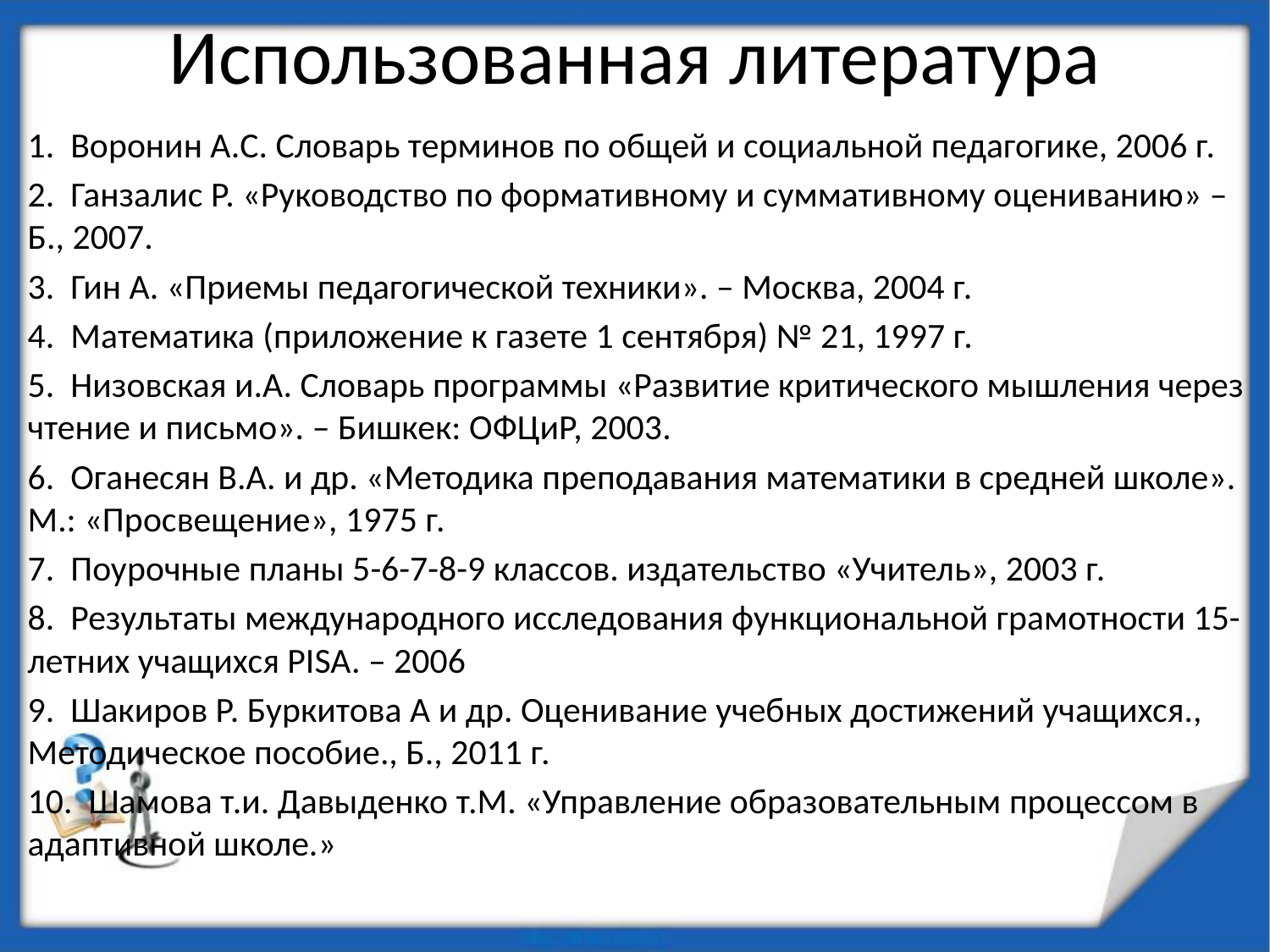

# Использованная литература
1.  Воронин А.С. Словарь терминов по общей и социальной педагогике, 2006 г.
2.  Ганзалис Р. «Руководство по формативному и суммативному оцениванию» – Б., 2007.
3.  Гин А. «Приемы педагогической техники». – Москва, 2004 г.
4.  Математика (приложение к газете 1 сентября) № 21, 1997 г.
5.  Низовская и.А. Словарь программы «Развитие критического мышления через чтение и письмо». – Бишкек: ОФЦиР, 2003.
6.  Оганесян В.А. и др. «Методика преподавания математики в средней школе». М.: «Просвещение», 1975 г.
7.  Поурочные планы 5-6-7-8-9 классов. издательство «Учитель», 2003 г.
8.  Результаты международного исследования функциональной грамотности 15- летних учащихся PISA. – 2006
9.  Шакиров Р. Буркитова А и др. Оценивание учебных достижений учащихся., Методическое пособие., Б., 2011 г.
10.  Шамова т.и. Давыденко т.М. «Управление образовательным процессом в адаптивной школе.»